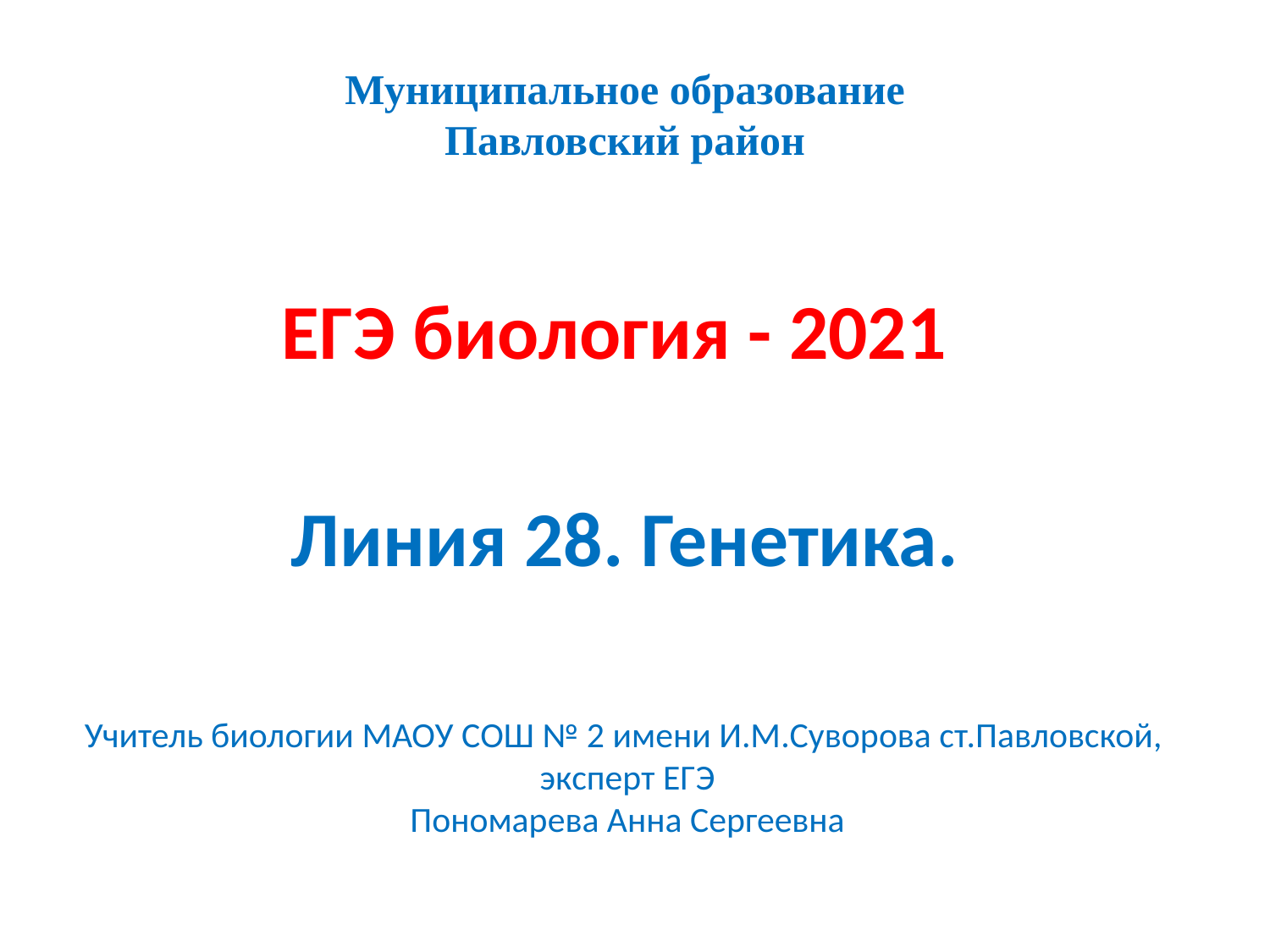

Муниципальное образование Павловский район
# ЕГЭ биология - 2021
Линия 28. Генетика.
Учитель биологии МАОУ СОШ № 2 имени И.М.Суворова ст.Павловской,
эксперт ЕГЭ
Пономарева Анна Сергеевна